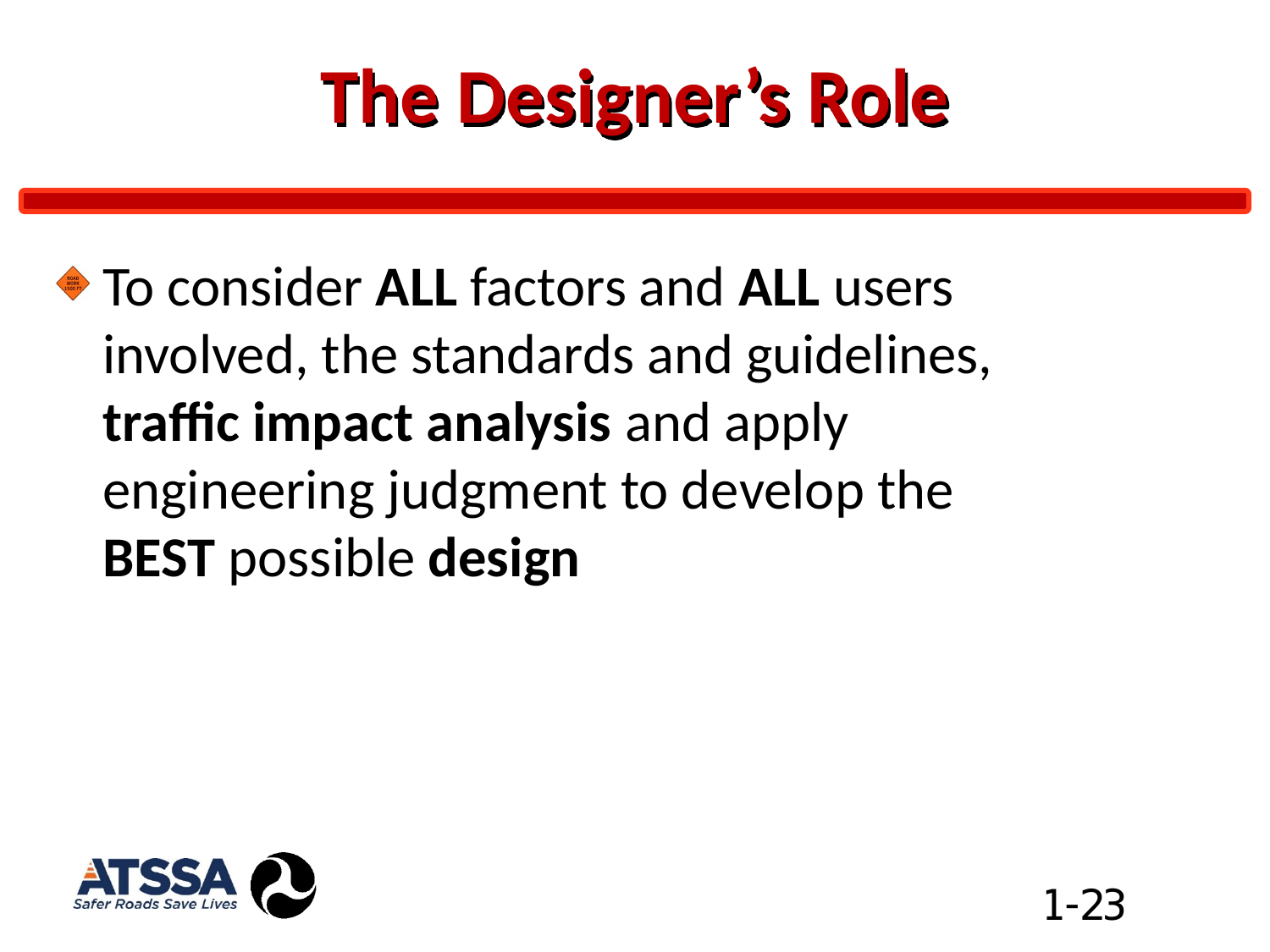

# The Designer’s Role
To consider ALL factors and ALL users involved, the standards and guidelines, traffic impact analysis and apply engineering judgment to develop the BEST possible design